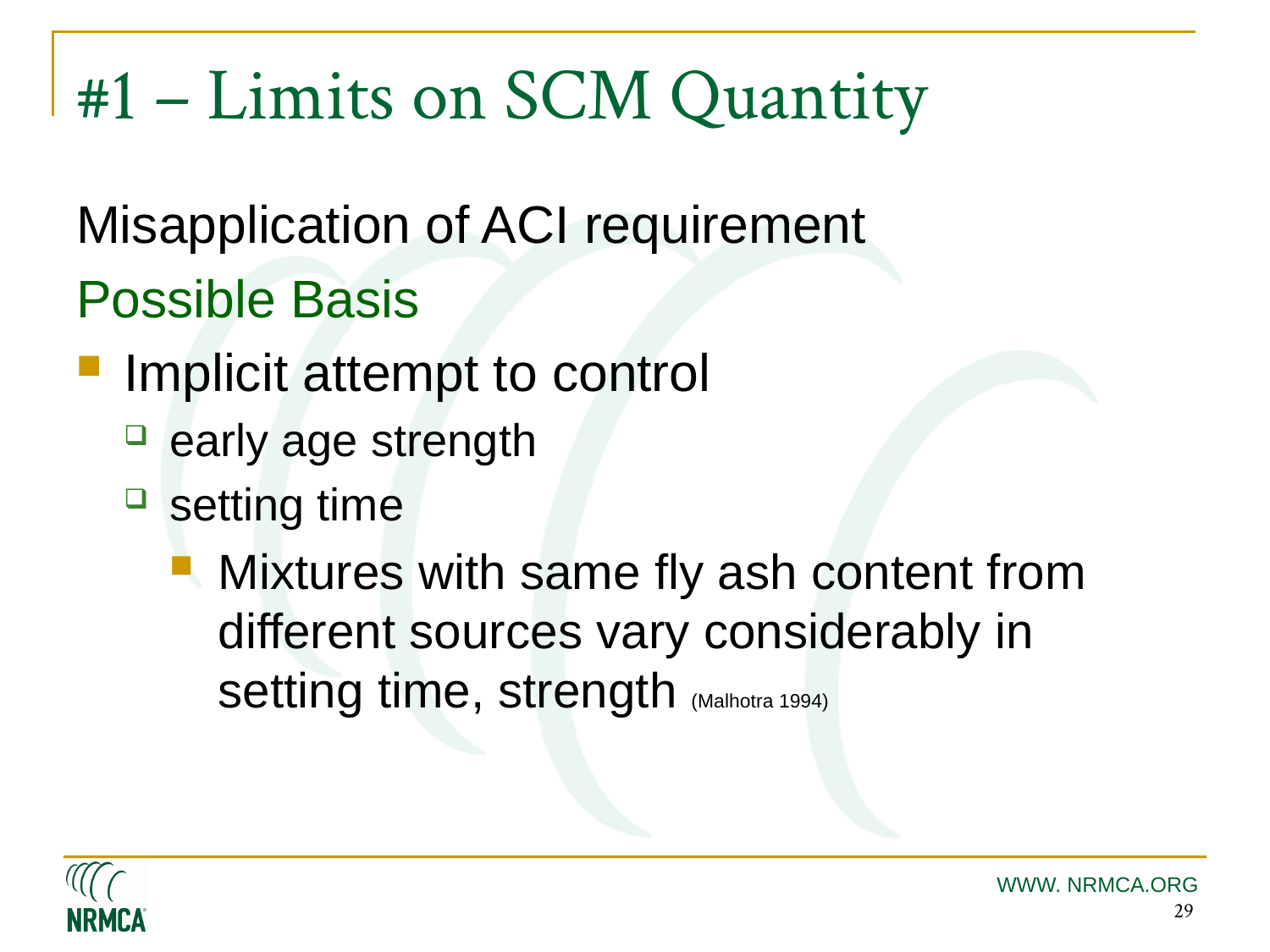

# #1 – Limits on SCM Quantity
Misapplication of ACI requirement
Possible Basis
Implicit attempt to control
early age strength
setting time
Mixtures with same fly ash content from different sources vary considerably in setting time, strength (Malhotra 1994)

29